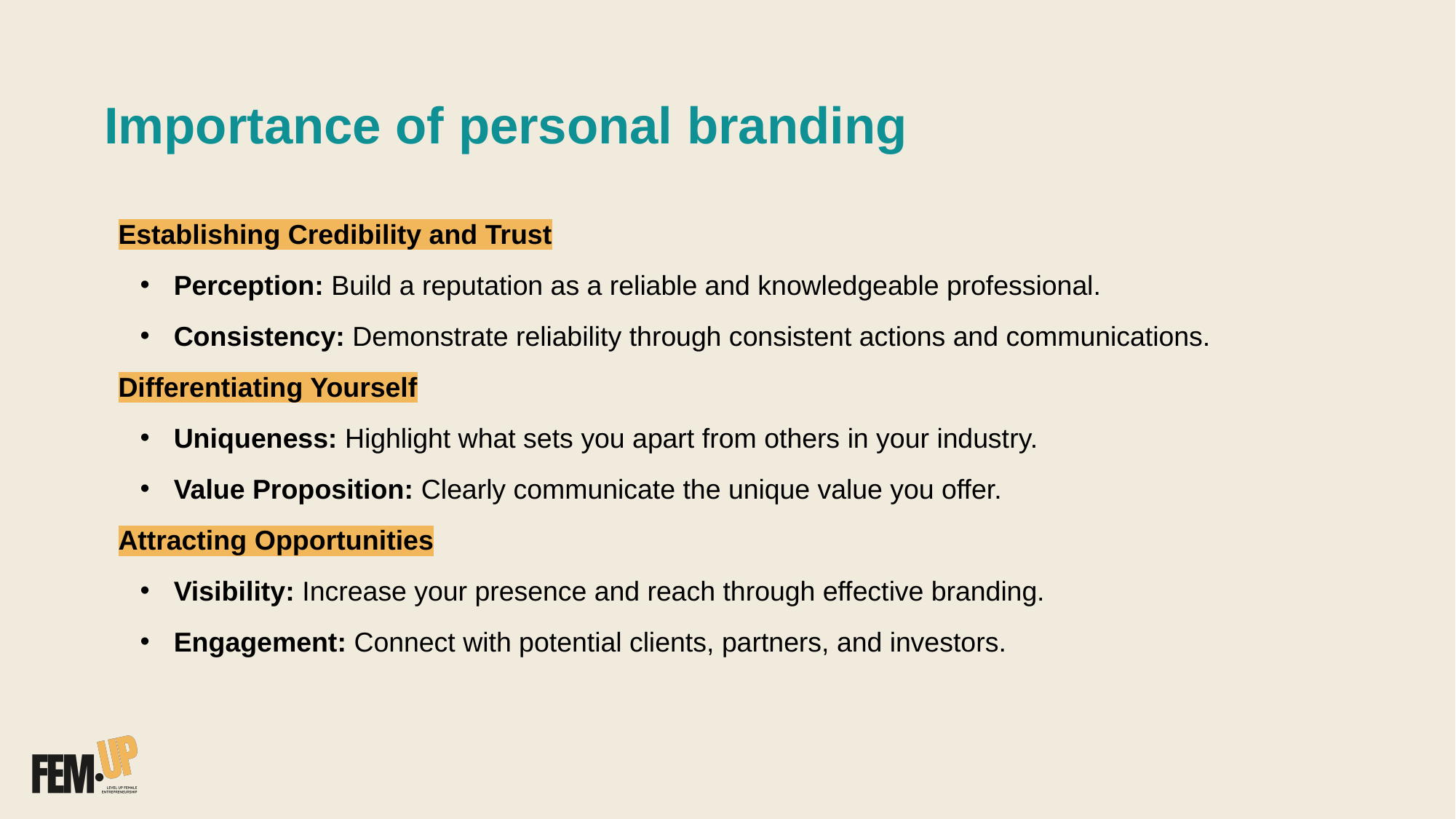

# Importance of personal branding
Establishing Credibility and Trust
 Perception: Build a reputation as a reliable and knowledgeable professional.
 Consistency: Demonstrate reliability through consistent actions and communications.
Differentiating Yourself
 Uniqueness: Highlight what sets you apart from others in your industry.
 Value Proposition: Clearly communicate the unique value you offer.
Attracting Opportunities
 Visibility: Increase your presence and reach through effective branding.
 Engagement: Connect with potential clients, partners, and investors.